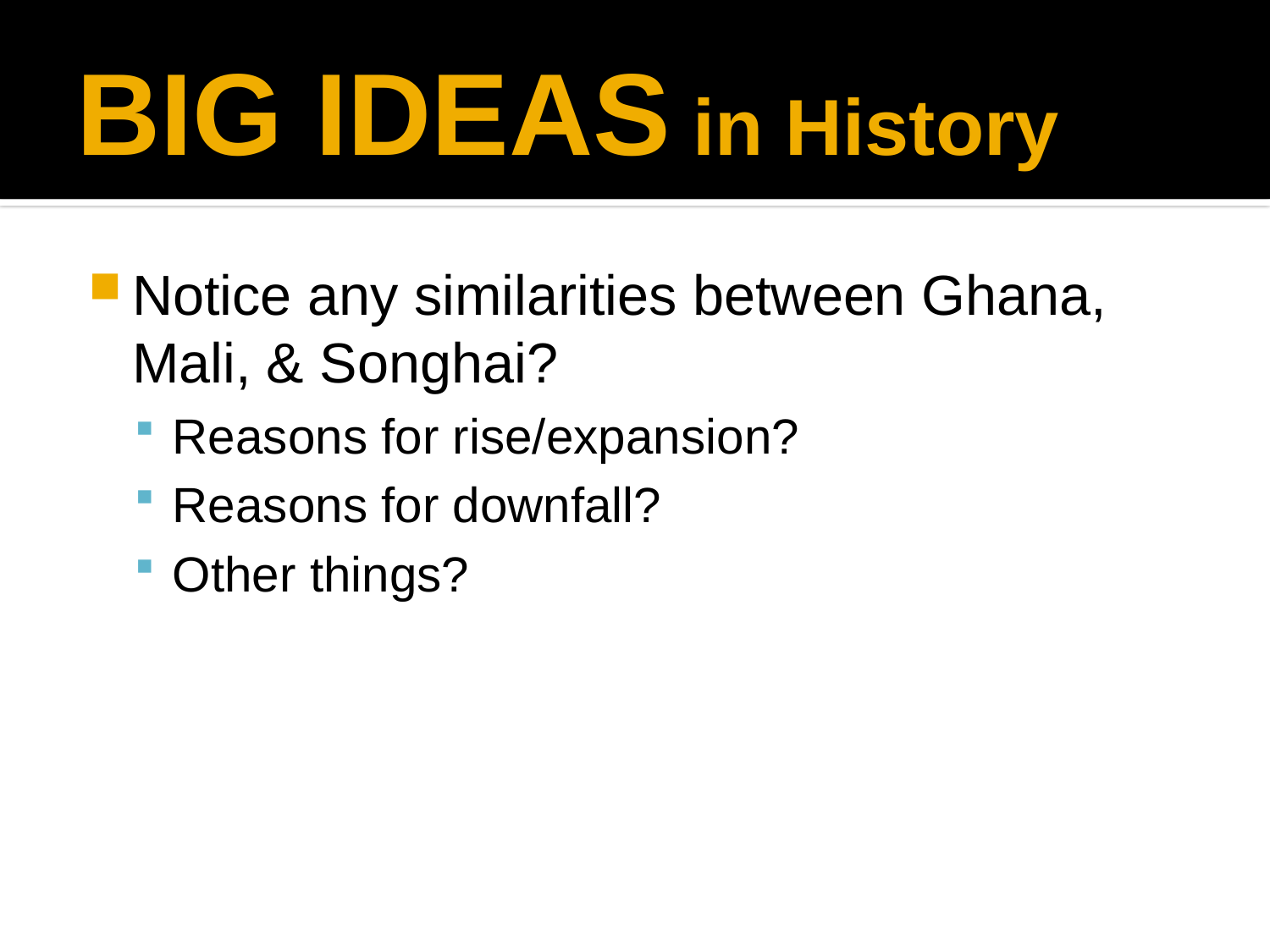

# BIG IDEAS in History
Notice any similarities between Ghana, Mali, & Songhai?
Reasons for rise/expansion?
Reasons for downfall?
Other things?